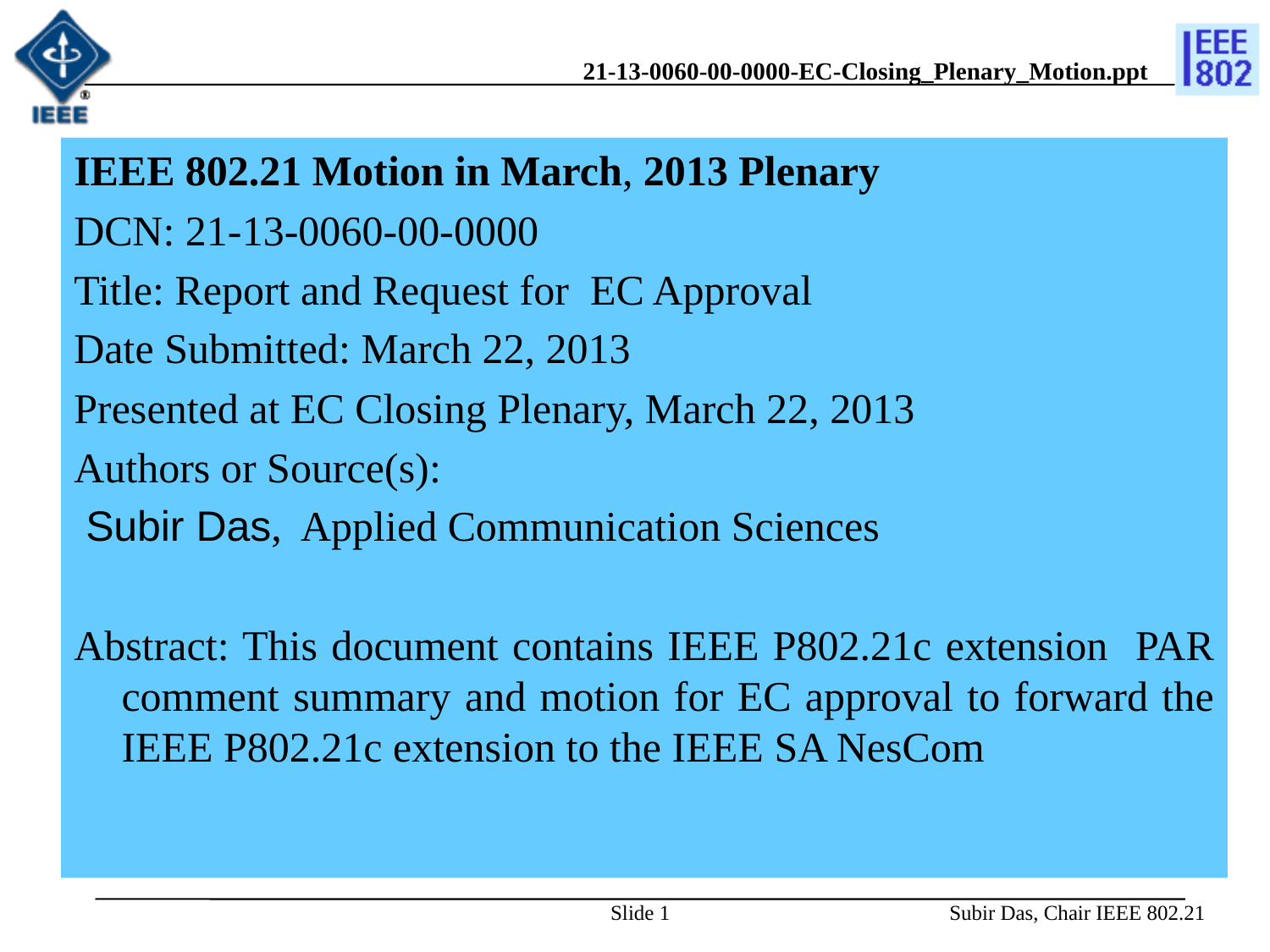

IEEE 802.21 Motion in March, 2013 Plenary
DCN: 21-13-0060-00-0000
Title: Report and Request for  EC Approval
Date Submitted: March 22, 2013
Presented at EC Closing Plenary, March 22, 2013
Authors or Source(s):
 Subir Das,  Applied Communication Sciences

Abstract: This document contains IEEE P802.21c extension  PAR comment summary and motion for EC approval to forward the IEEE P802.21c extension to the IEEE SA NesCom
1
Subir Das, Chair IEEE 802.21